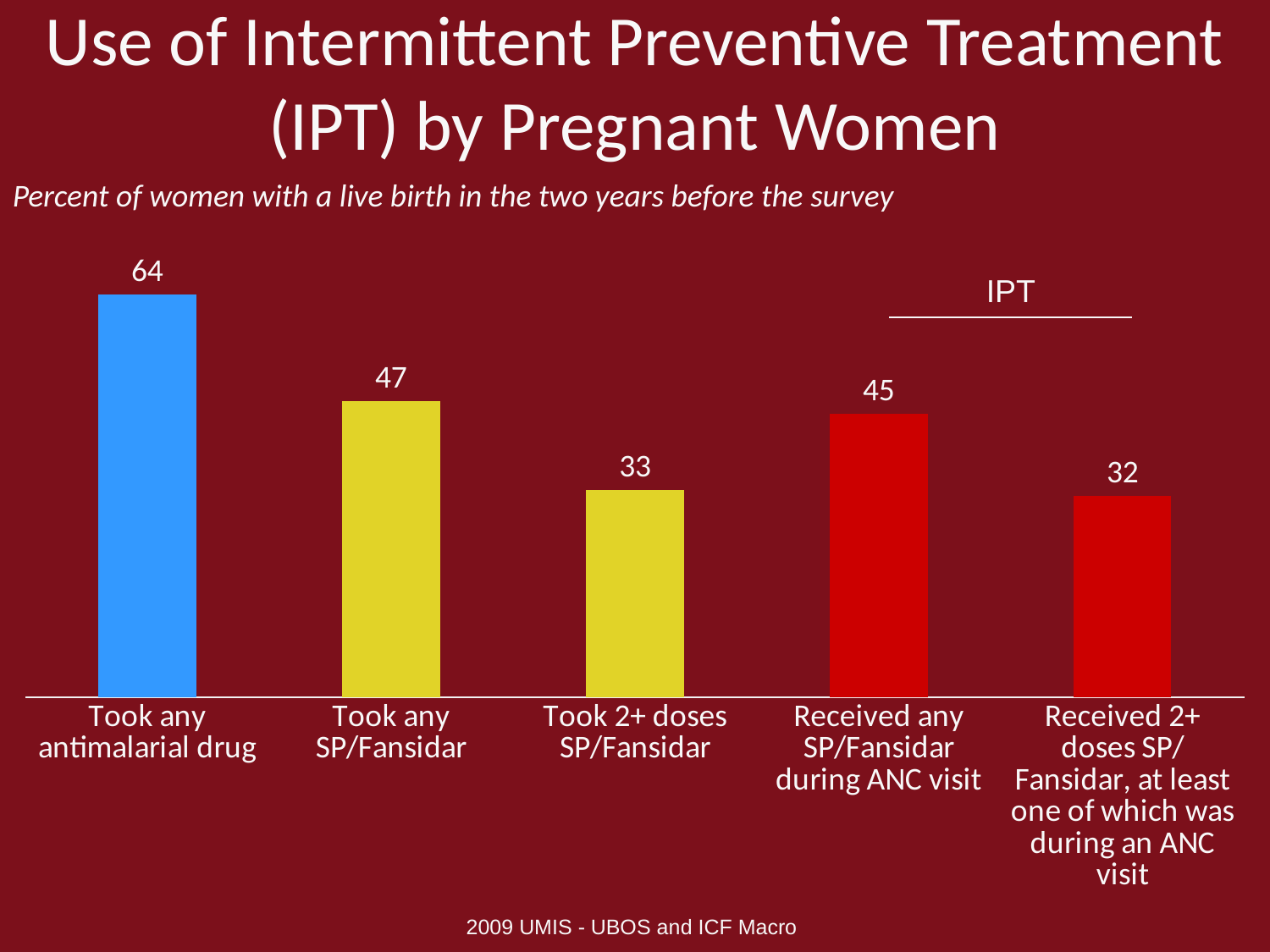

# Use of Intermittent Preventive Treatment (IPT) by Pregnant Women
Percent of women with a live birth in the two years before the survey

### Chart

| Category | Series 1 |
|---|---|
| Took any antimalarial drug | 64.0 |
| Took any SP/Fansidar | 47.0 |
| Took 2+ doses SP/Fansidar | 33.0 |
| Received any SP/Fansidar during ANC visit | 45.0 |
| Received 2+ doses SP/Fansidar, at least one of which was during an ANC visit | 32.0 |
IPT
2009 UMIS - UBOS and ICF Macro